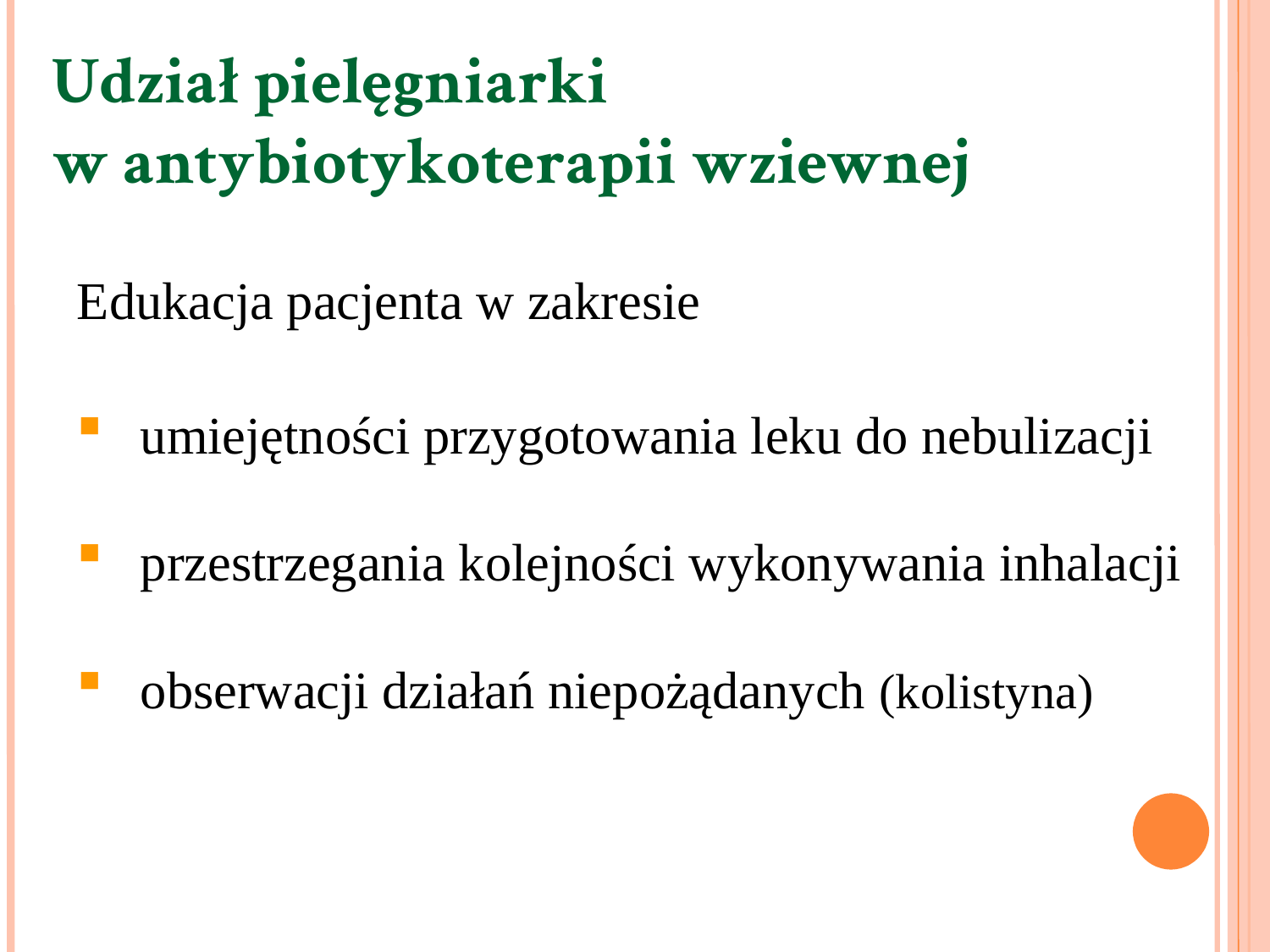

Udział pielęgniarki
w antybiotykoterapii wziewnej

Edukacja pacjenta w zakresie
umiejętności przygotowania leku do nebulizacji
przestrzegania kolejności wykonywania inhalacji
obserwacji działań niepożądanych (kolistyna)